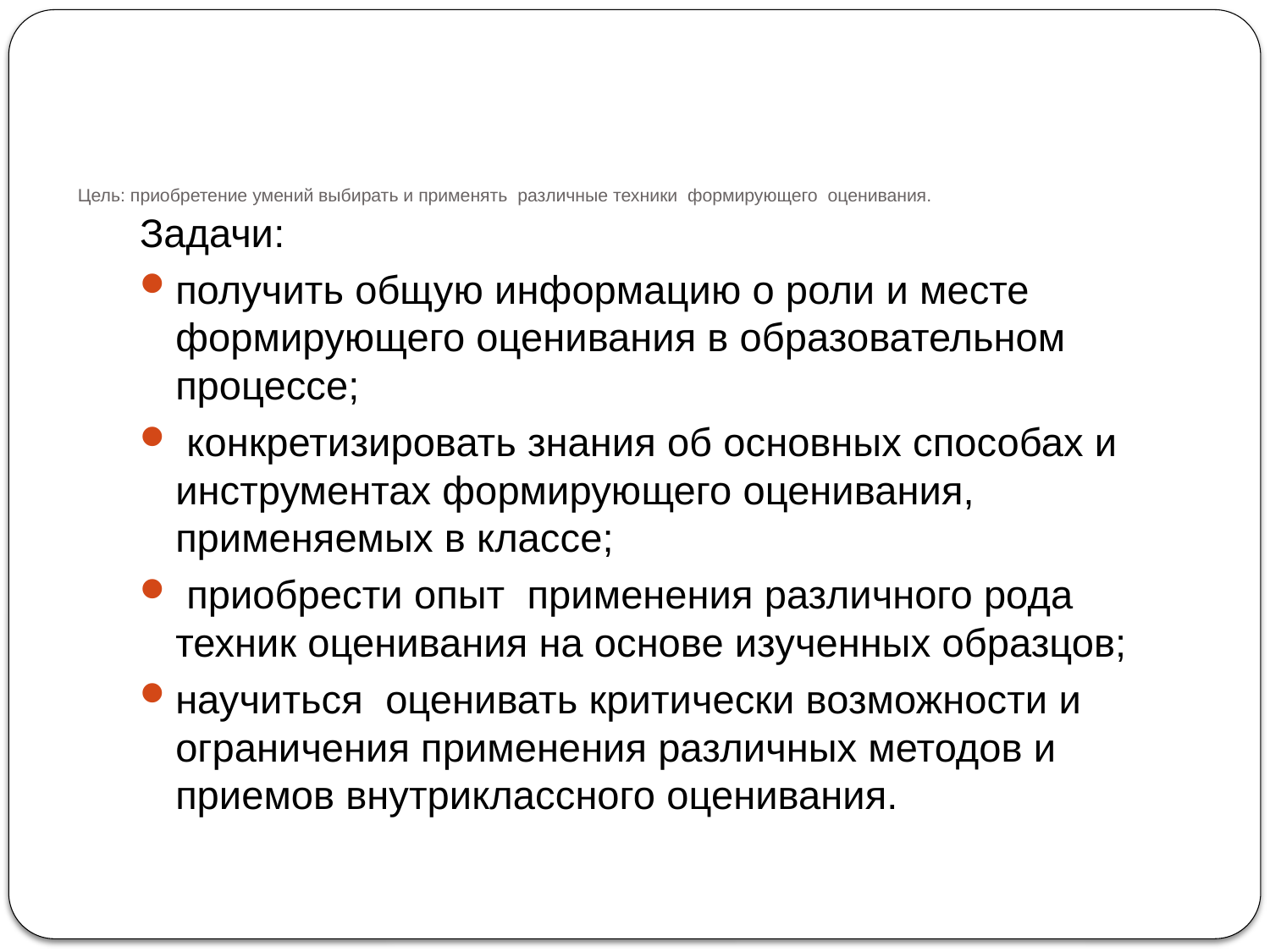

# Цель: приобретение умений выбирать и применять  различные техники  формирующего  оценивания.
Задачи:
получить общую информацию о роли и месте формирующего оценивания в образовательном процессе;
 конкретизировать знания об основных способах и инструментах формирующего оценивания, применяемых в классе;
 приобрести опыт  применения различного рода техник оценивания на основе изученных образцов;
научиться  оценивать критически возможности и ограничения применения различных методов и приемов внутриклассного оценивания.